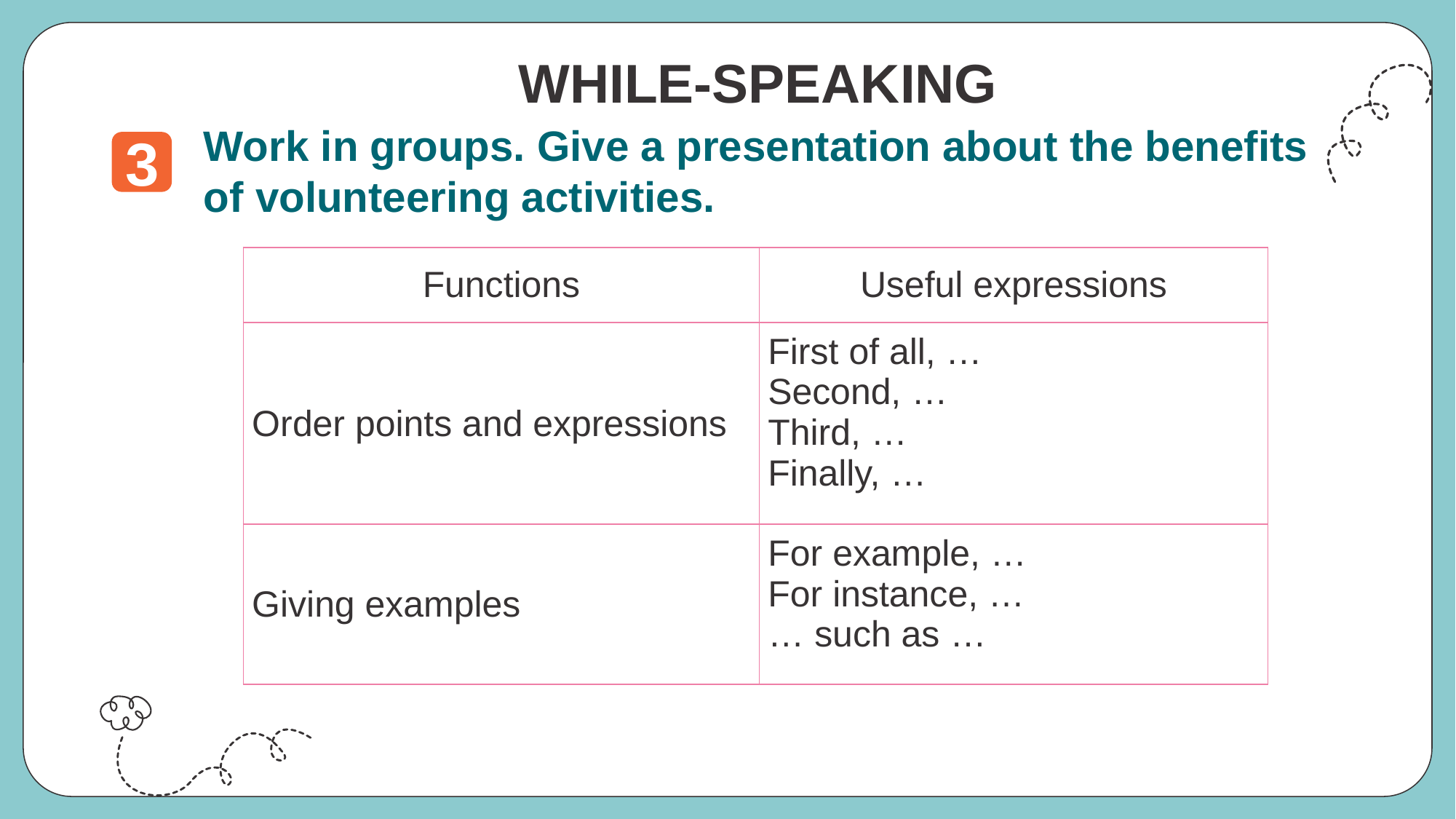

WHILE-SPEAKING
Work in groups. Give a presentation about the benefits of volunteering activities.
3

| Functions | Useful expressions |
| --- | --- |
| Order points and expressions | First of all, … Second, … Third, … Finally, … |
| Giving examples | For example, … For instance, … … such as … |